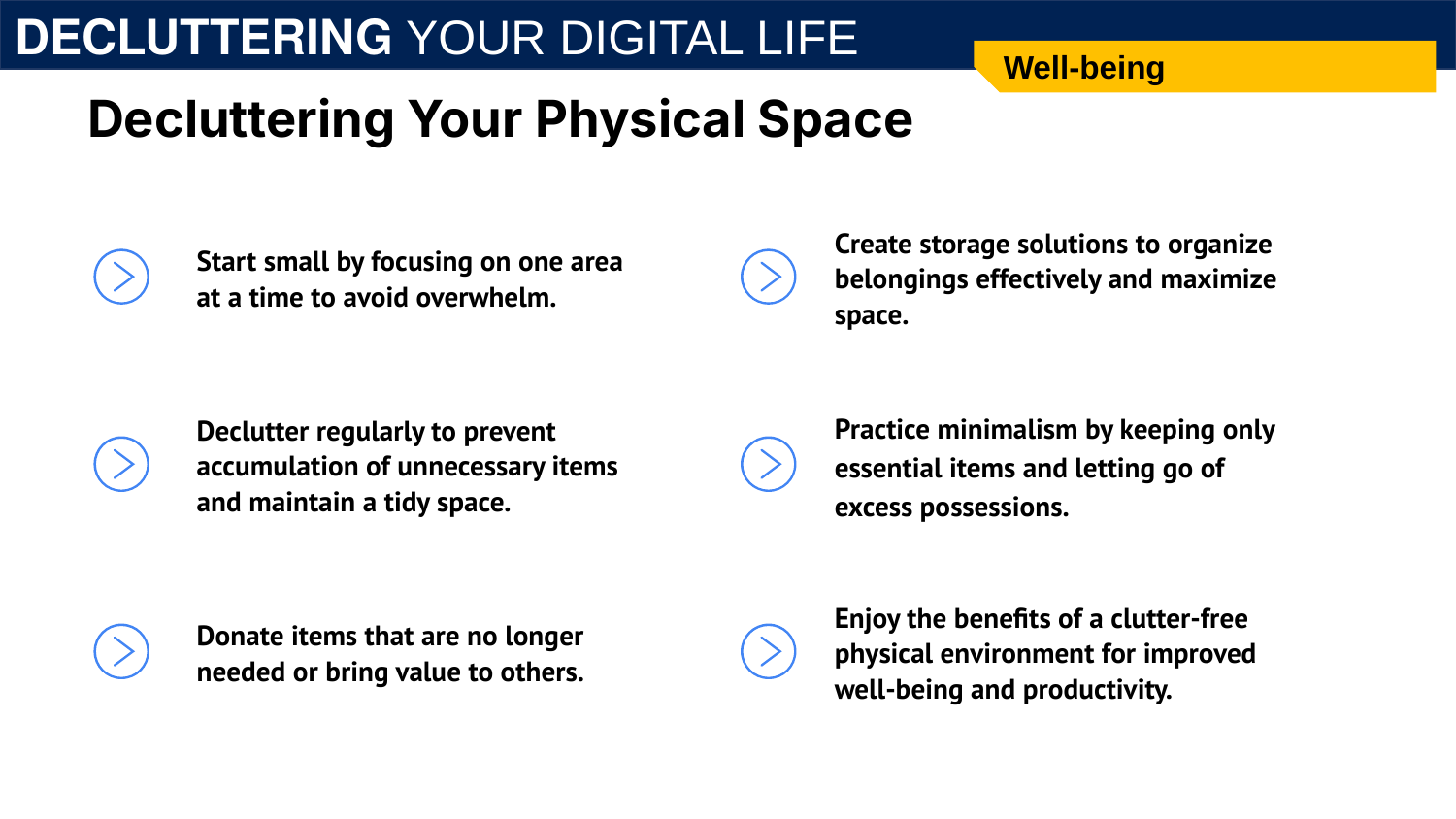

DECLUTTERING YOUR DIGITAL LIFE
Well-being

# Decluttering Your Physical Space
Start small by focusing on one area at a time to avoid overwhelm.
Create storage solutions to organize belongings effectively and maximize space.

Declutter regularly to prevent accumulation of unnecessary items and maintain a tidy space.
Practice minimalism by keeping only essential items and letting go of excess possessions.

Donate items that are no longer needed or bring value to others.
Enjoy the benefits of a clutter-free physical environment for improved well-being and productivity.